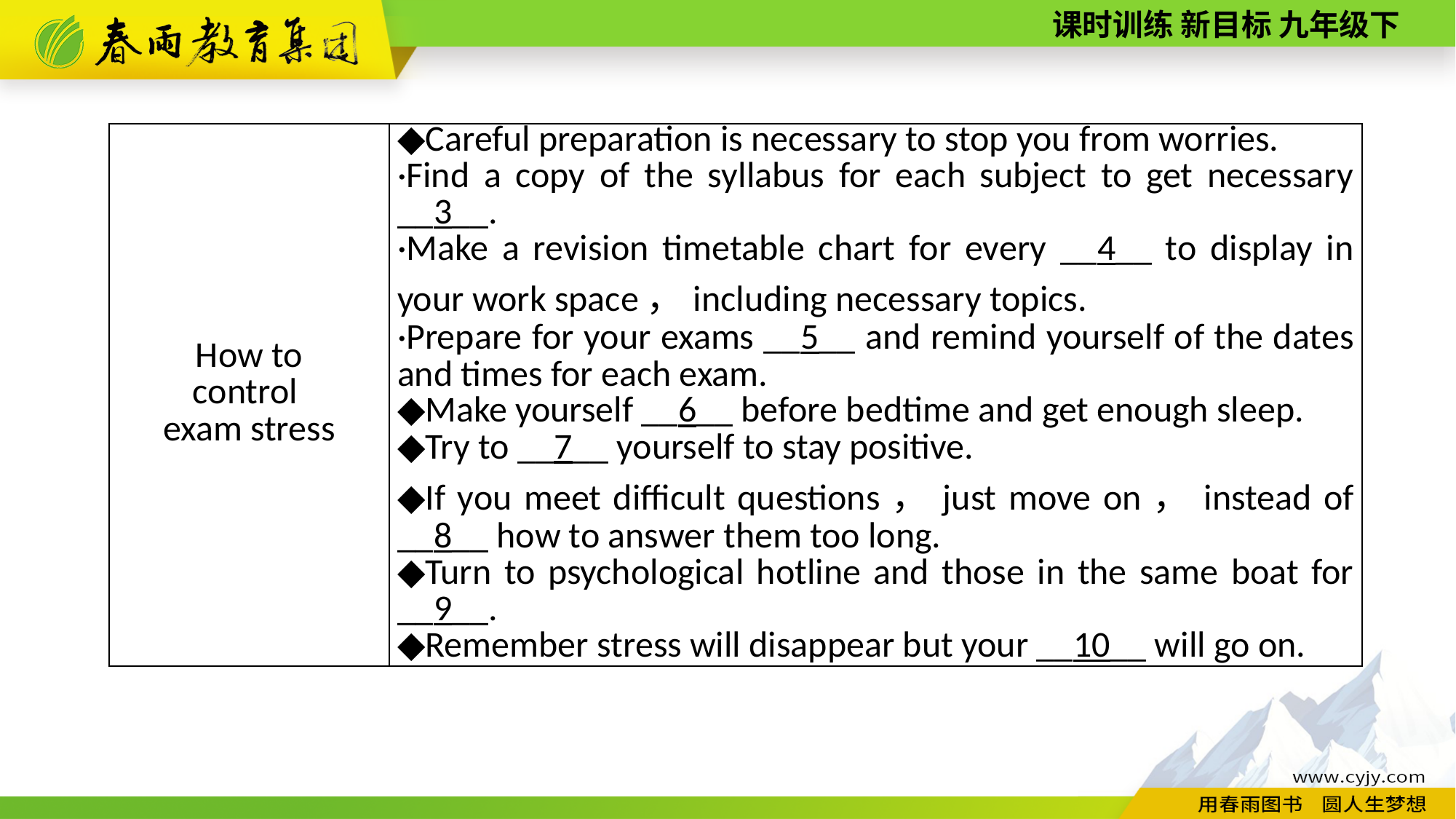

| How to control exam stress | ◆Careful preparation is necessary to stop you from worries. ·Find a copy of the syllabus for each subject to get necessary \_\_3\_\_. ·Make a revision timetable chart for every \_\_4\_\_ to display in your work space，including necessary topics. ·Prepare for your exams \_\_5\_\_ and remind yourself of the dates and times for each exam. ◆Make yourself \_\_6\_\_ before bedtime and get enough sleep. ◆Try to \_\_7\_\_ yourself to stay positive. ◆If you meet difficult questions，just move on，instead of \_\_8\_\_ how to answer them too long. ◆Turn to psychological hotline and those in the same boat for \_\_9\_\_. ◆Remember stress will disappear but your \_\_10\_\_ will go on. |
| --- | --- |